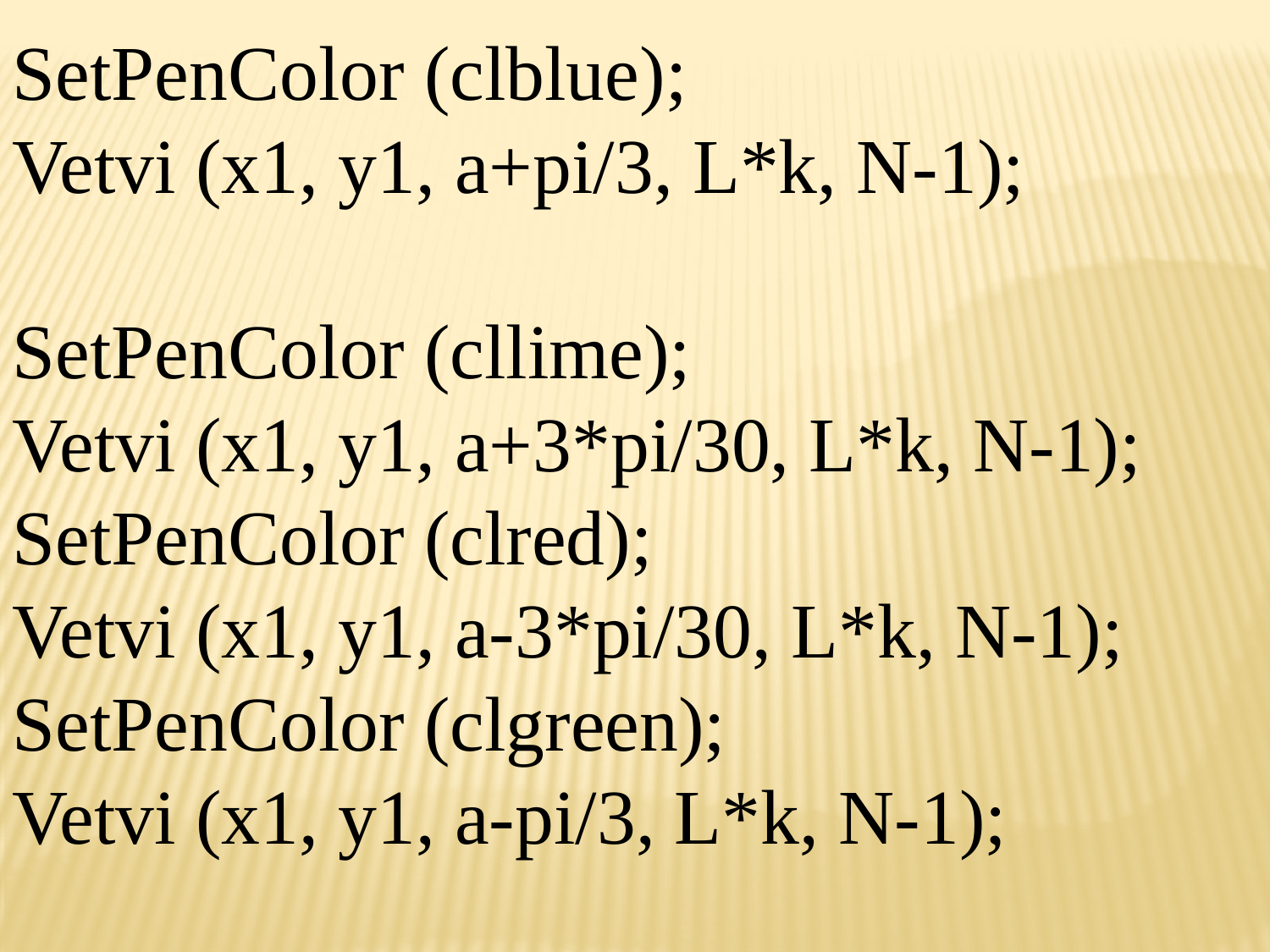

SetPenColor (clblue);
Vetvi (x1, y1, a+pi/3, L*k, N-1);

SetPenColor (cllime);
Vetvi (x1, y1, a+3*pi/30, L*k, N-1);
SetPenColor (clred);
Vetvi (x1, y1, a-3*pi/30, L*k, N-1);
SetPenColor (clgreen);
Vetvi (x1, y1, a-pi/3, L*k, N-1);